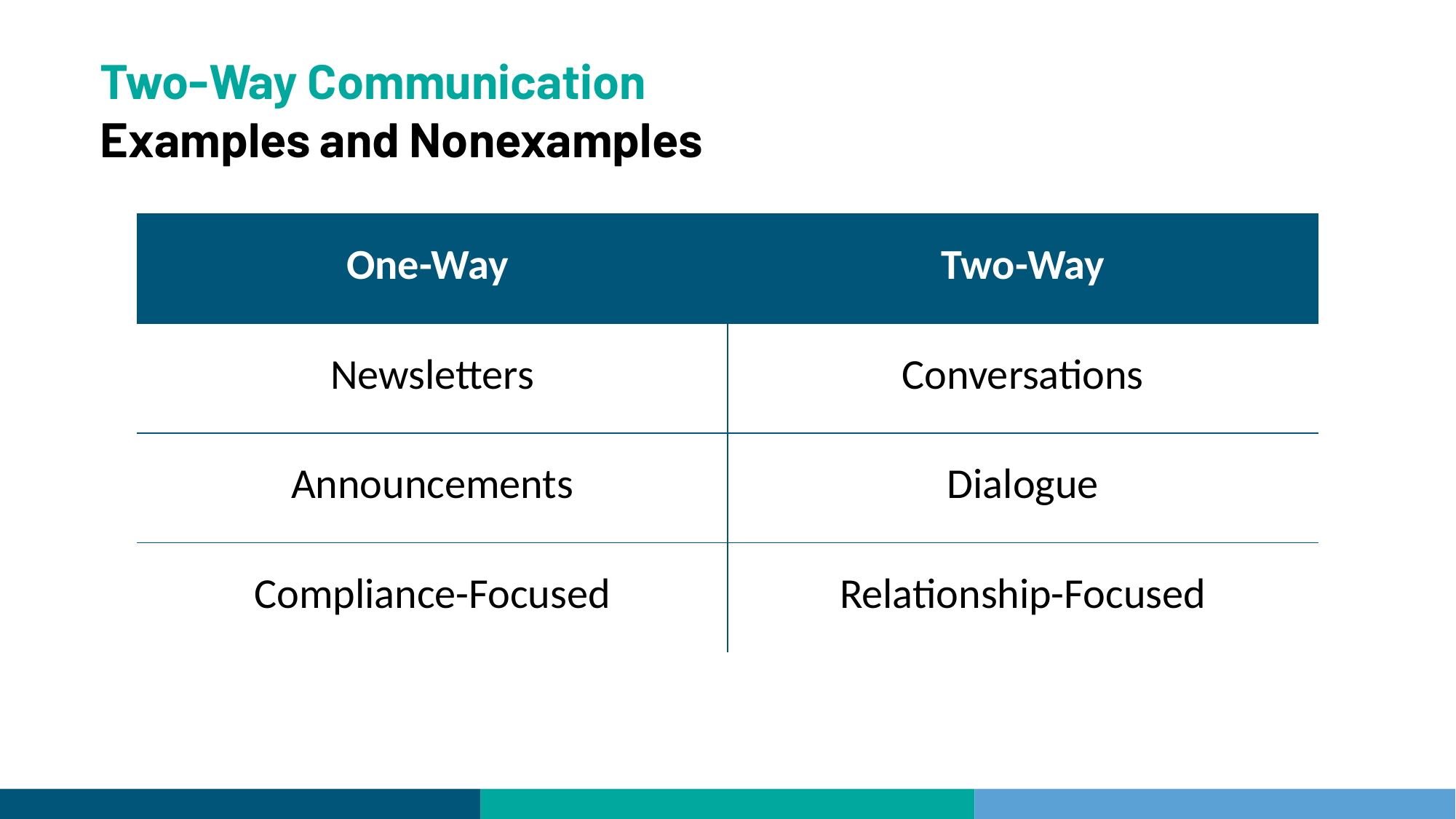

# Two-Way Communication Examples and Nonexamples
| One-Way | Two-Way |
| --- | --- |
| Newsletters | Conversations |
| Announcements | Dialogue |
| Compliance-Focused | Relationship-Focused |